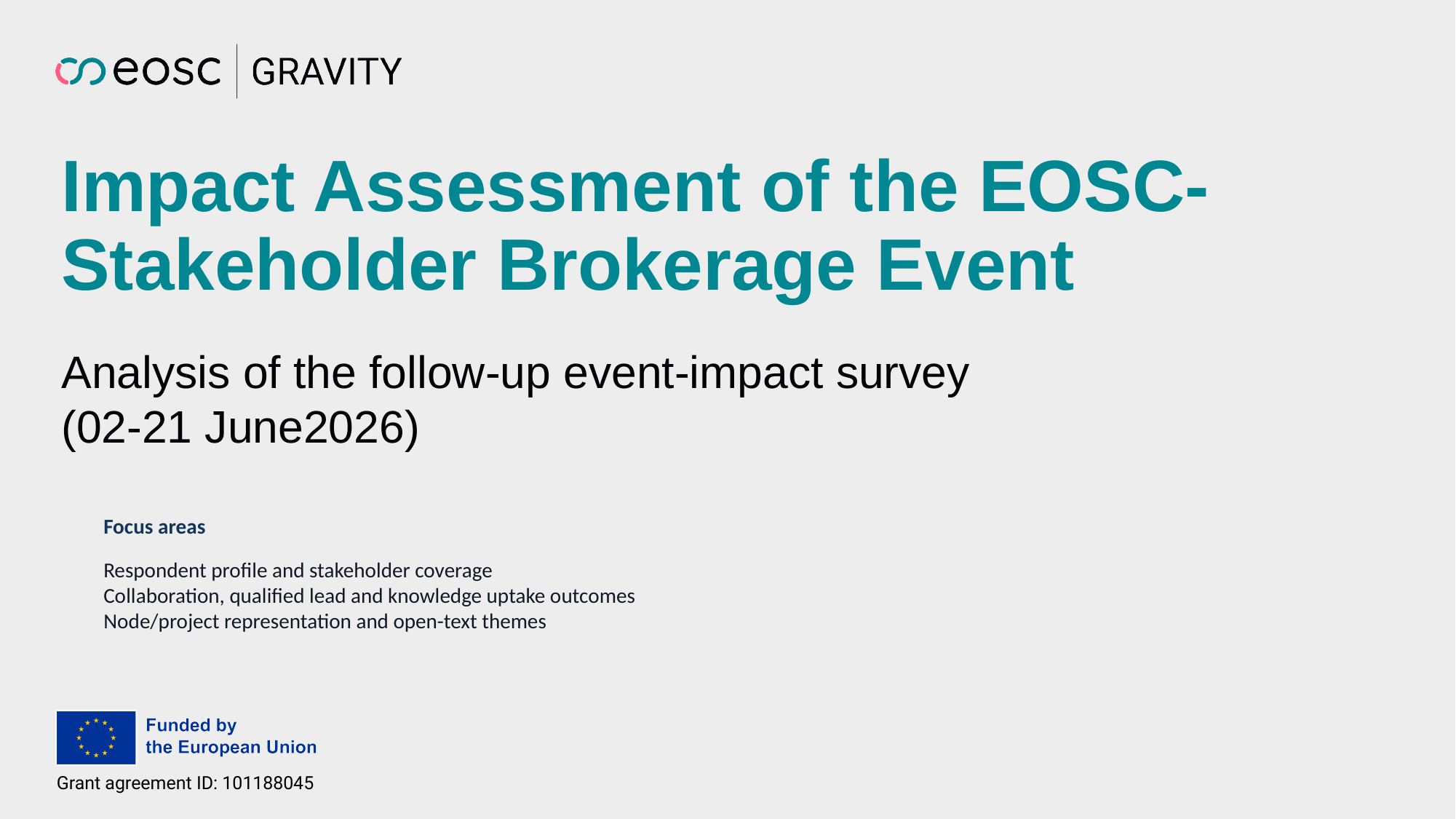

# Impact Assessment of the EOSC-Stakeholder Brokerage Event
Analysis of the follow-up event-impact survey
(02-21 June2026)
Focus areas
Respondent profile and stakeholder coverage
Collaboration, qualified lead and knowledge uptake outcomes
Node/project representation and open-text themes